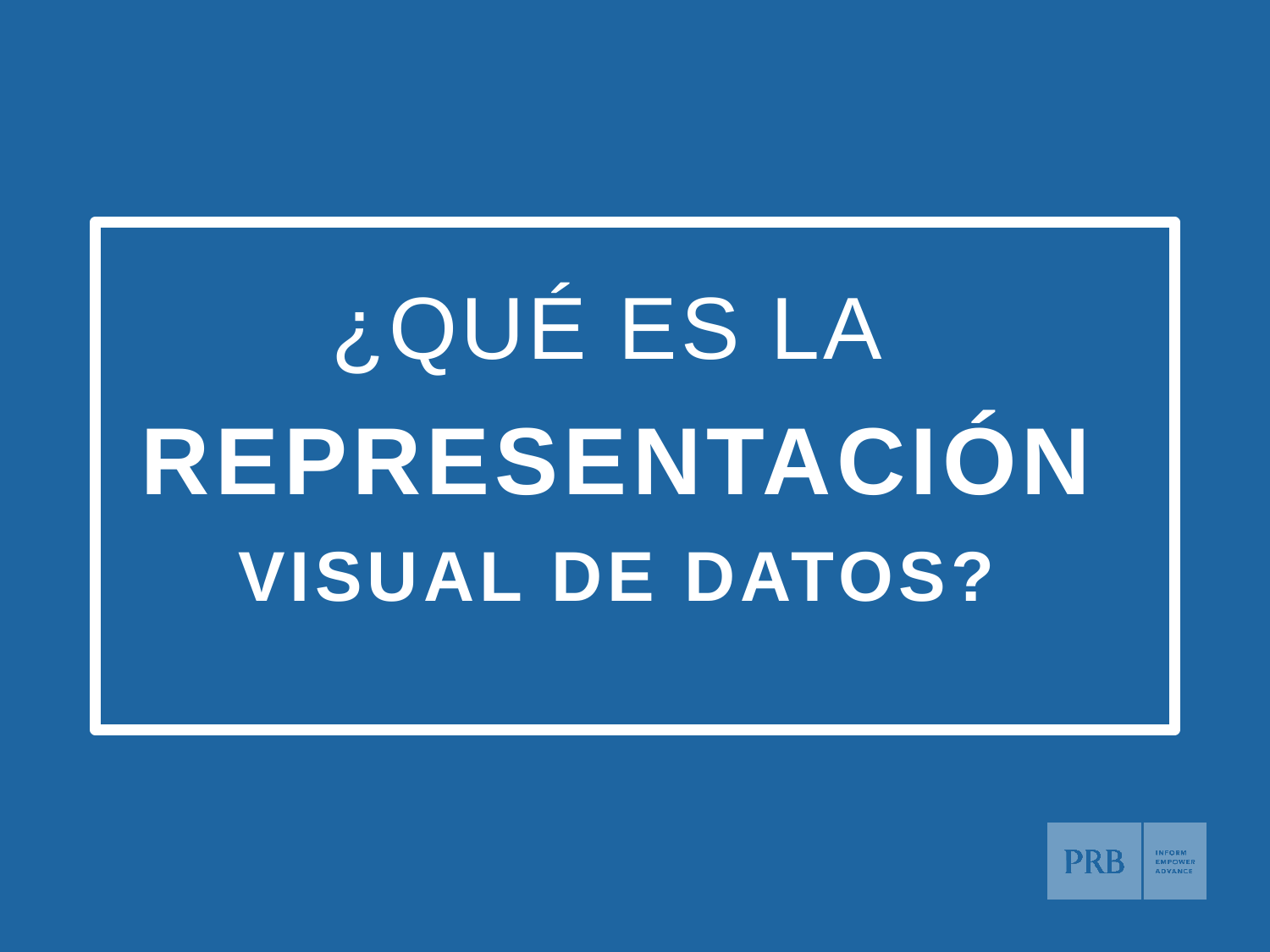

¿QUÉ ES LA
REPRESENTACIÓN VISUAL DE DATOS?